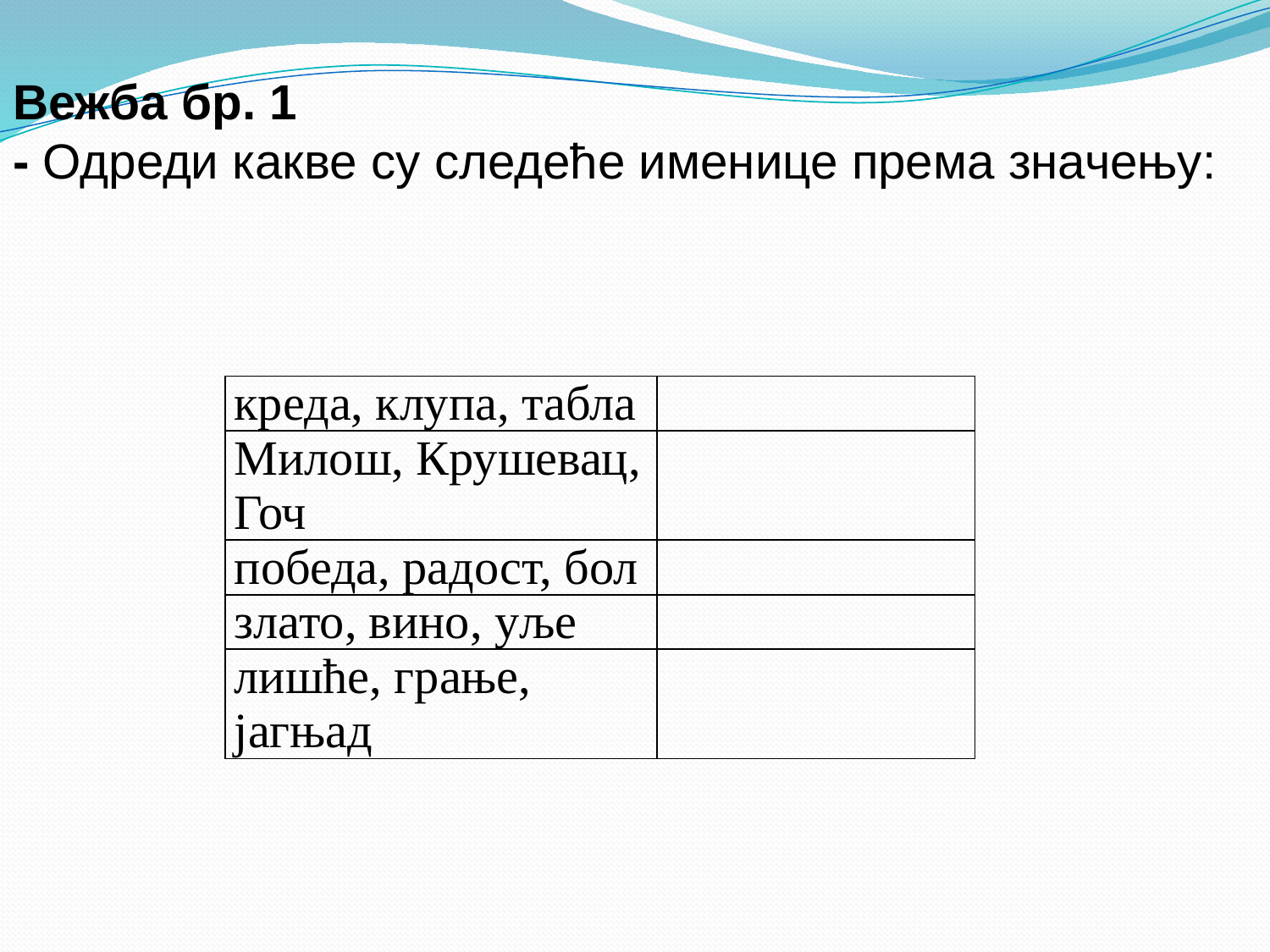

Вежба бр. 1
- Одреди какве су следеће именице према значењу:

| креда, клупа, табла |  |
| --- | --- |
| Милош, Крушевац, Гоч |  |
| победа, радост, бол |  |
| злато, вино, уље |  |
| лишће, грање, јагњад |  |